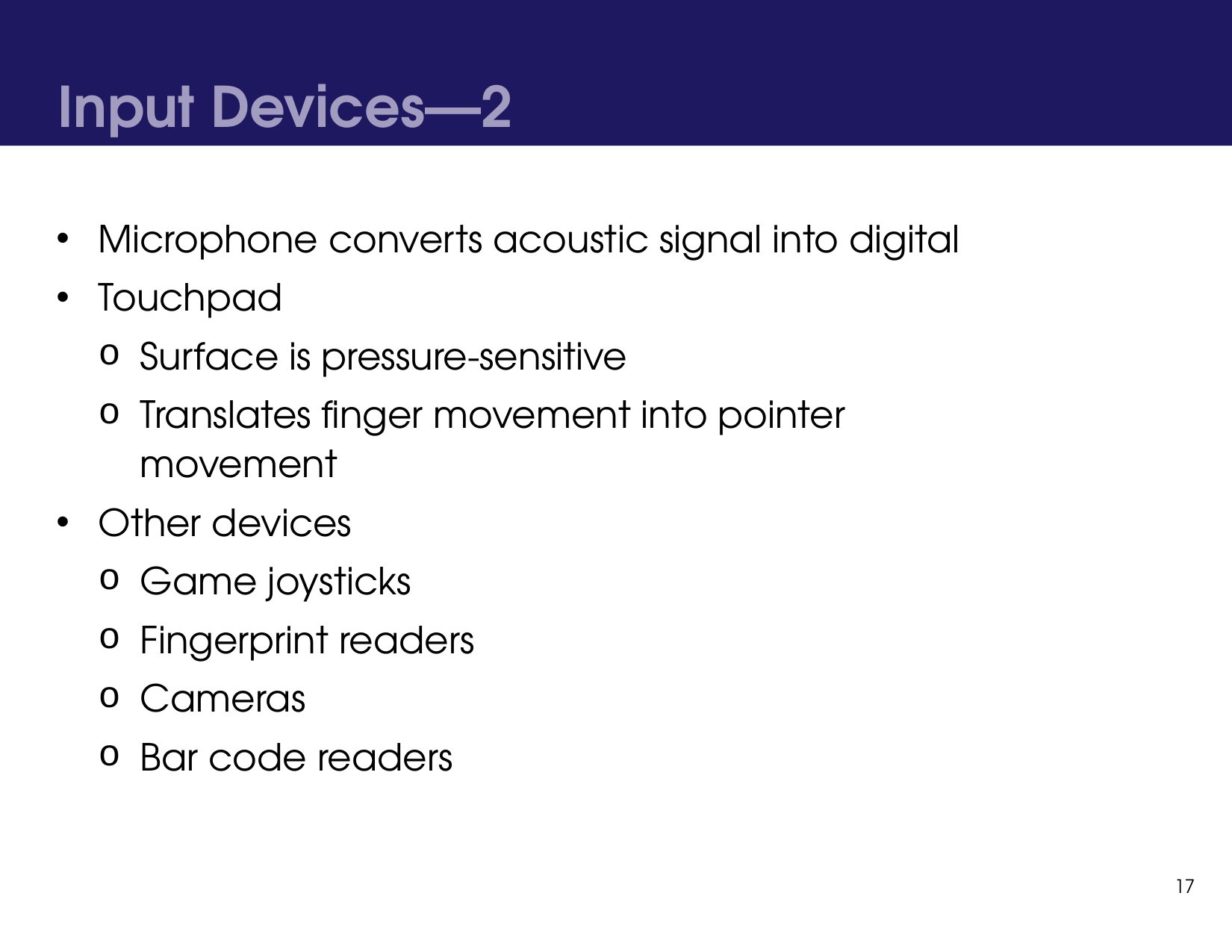

# Input Devices—2
Microphone converts acoustic signal into digital
Touchpad
Surface is pressure-sensitive
Translates finger movement into pointer movement
Other devices
Game joysticks
Fingerprint readers
Cameras
Bar code readers
17